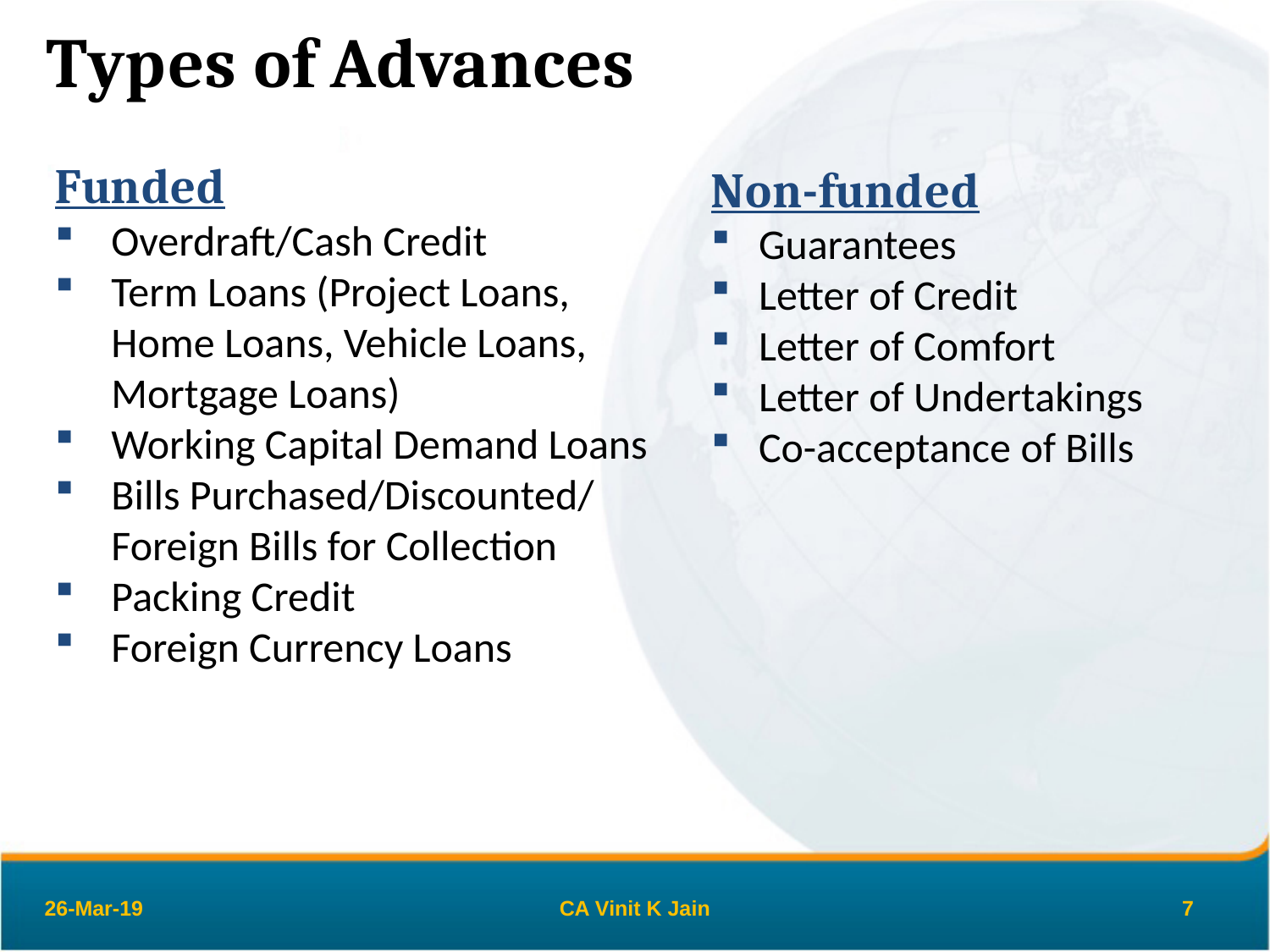

Types of Advances
Funded
Overdraft/Cash Credit
Term Loans (Project Loans, Home Loans, Vehicle Loans, Mortgage Loans)
Working Capital Demand Loans
Bills Purchased/Discounted/ Foreign Bills for Collection
Packing Credit
Foreign Currency Loans

Non-funded
Guarantees
Letter of Credit
Letter of Comfort
Letter of Undertakings
Co-acceptance of Bills
26-Mar-19
CA Vinit K Jain
7